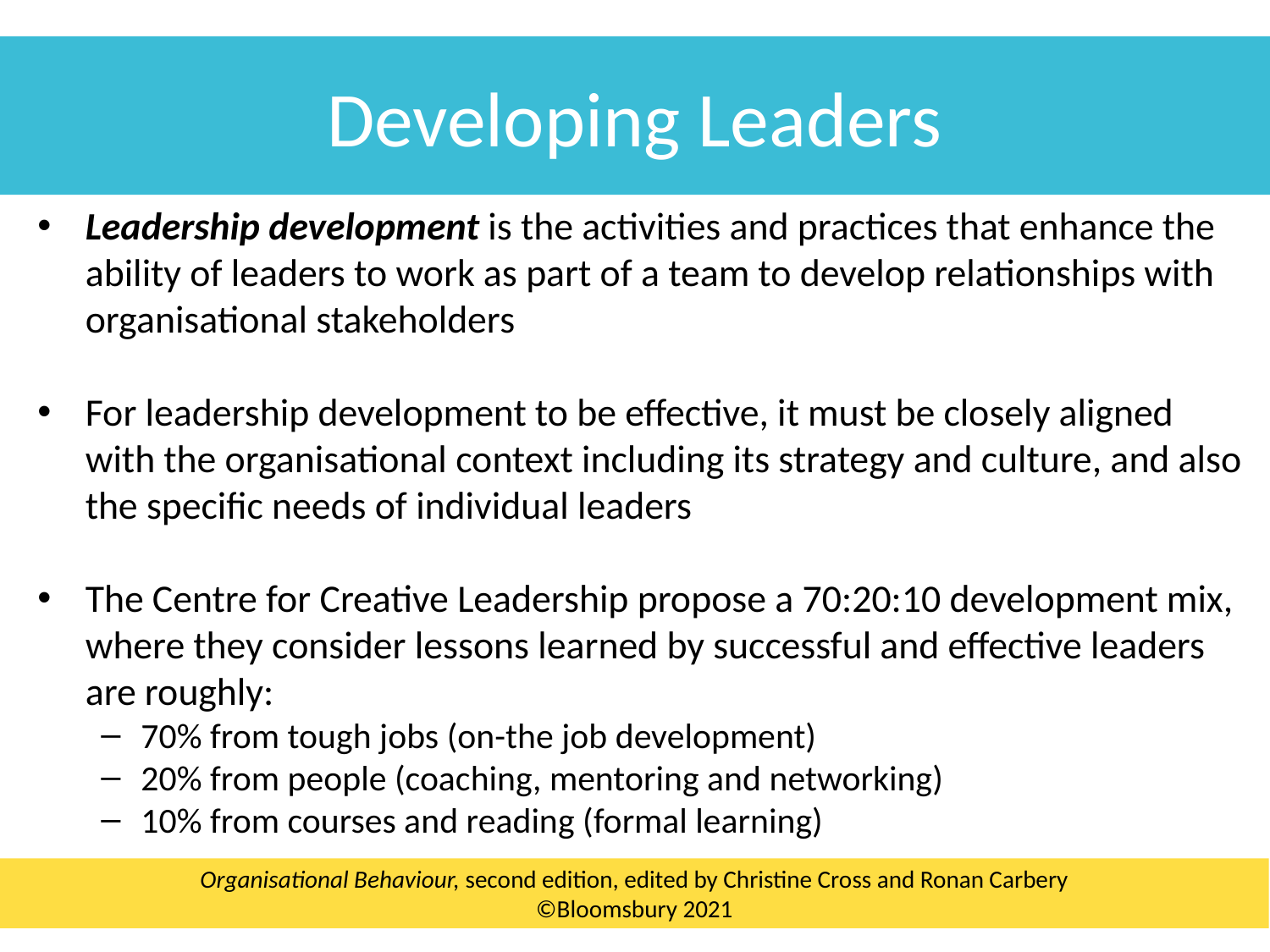

Developing Leaders
Leadership development is the activities and practices that enhance the ability of leaders to work as part of a team to develop relationships with organisational stakeholders

For leadership development to be effective, it must be closely aligned with the organisational context including its strategy and culture, and also the specific needs of individual leaders

The Centre for Creative Leadership propose a 70:20:10 development mix, where they consider lessons learned by successful and effective leaders are roughly:
70% from tough jobs (on-the job development)
20% from people (coaching, mentoring and networking)
10% from courses and reading (formal learning)